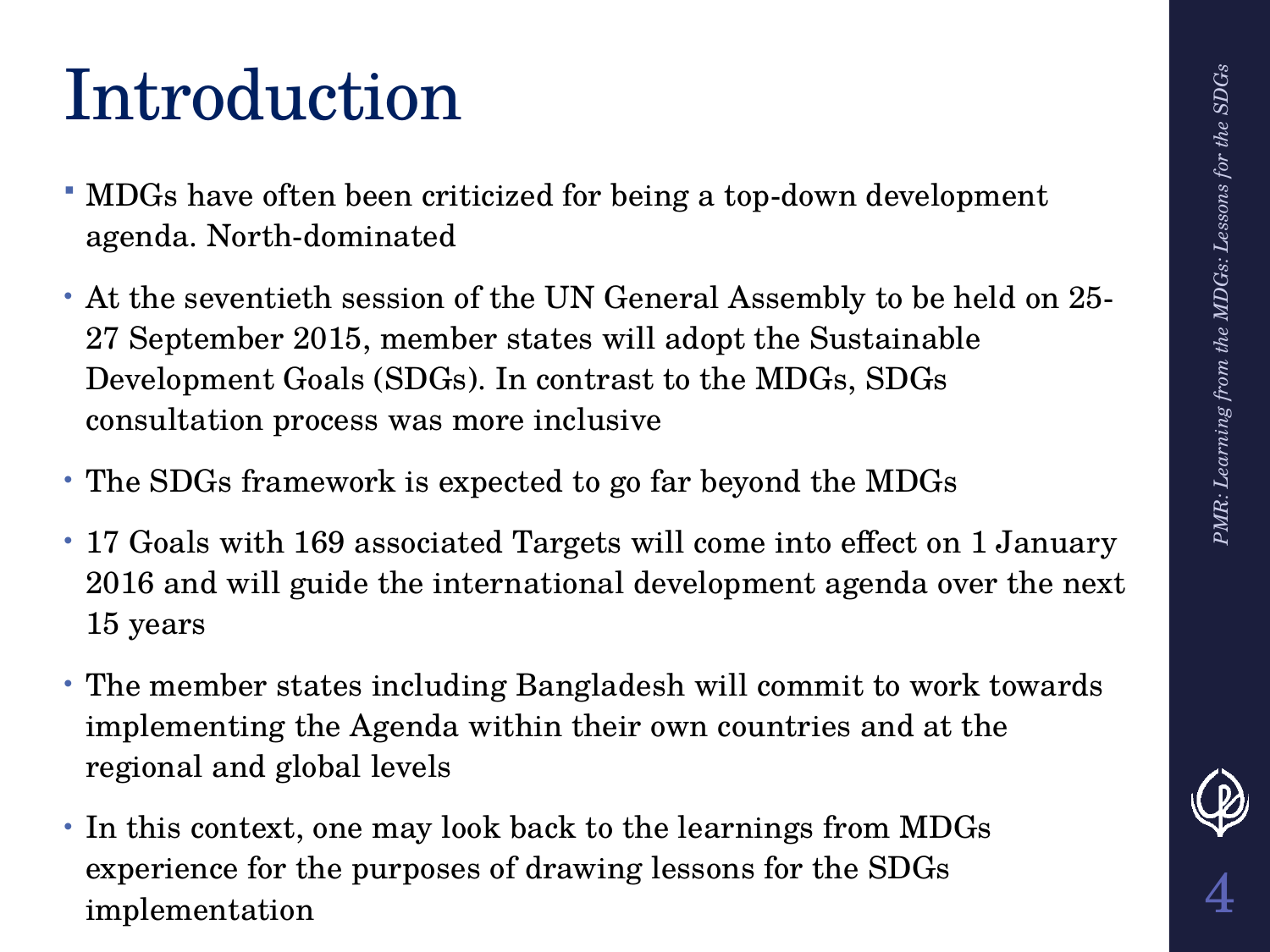

# Introduction
MDGs have often been criticized for being a top-down development agenda. North-dominated
At the seventieth session of the UN General Assembly to be held on 25-27 September 2015, member states will adopt the Sustainable Development Goals (SDGs). In contrast to the MDGs, SDGs consultation process was more inclusive
The SDGs framework is expected to go far beyond the MDGs
17 Goals with 169 associated Targets will come into effect on 1 January 2016 and will guide the international development agenda over the next 15 years
The member states including Bangladesh will commit to work towards implementing the Agenda within their own countries and at the regional and global levels
In this context, one may look back to the learnings from MDGs experience for the purposes of drawing lessons for the SDGs implementation

PMR: Learning from the MDGs: Lessons for the SDGs
4